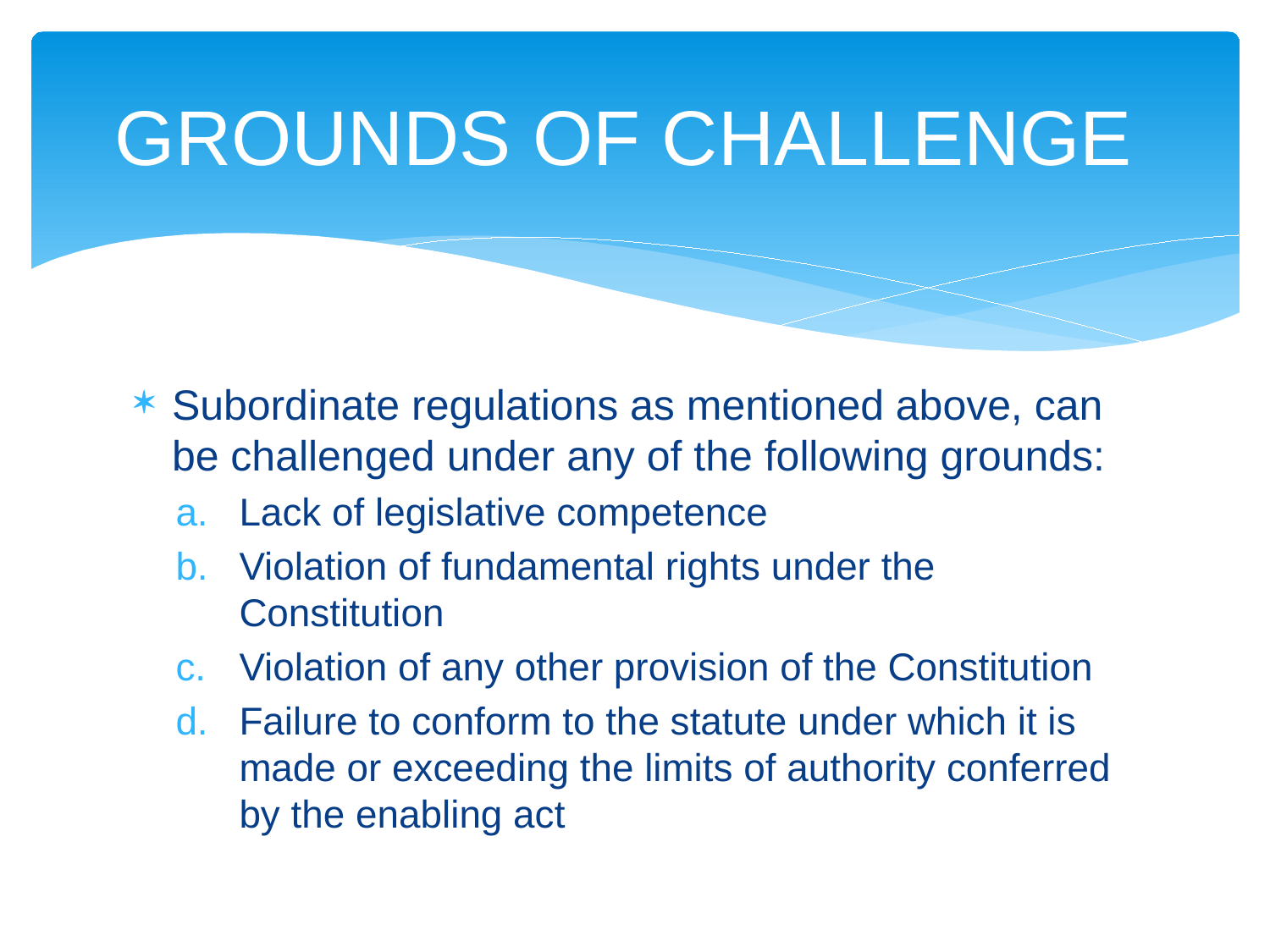

# GROUNDS OF CHALLENGE
Subordinate regulations as mentioned above, can be challenged under any of the following grounds:
Lack of legislative competence
Violation of fundamental rights under the Constitution
Violation of any other provision of the Constitution
Failure to conform to the statute under which it is made or exceeding the limits of authority conferred by the enabling act